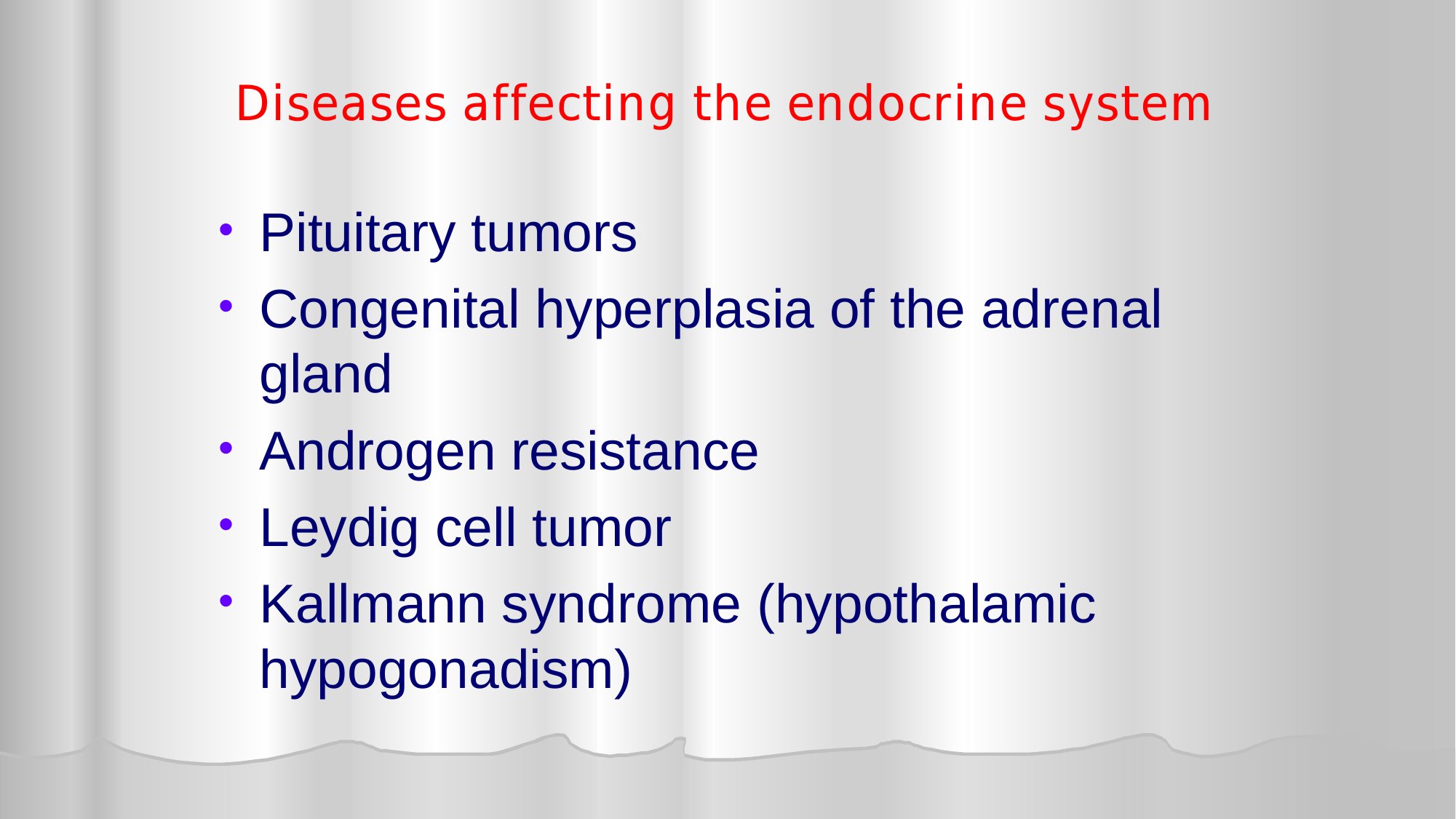

# Diseases affecting the endocrine system
Pituitary tumors
Congenital hyperplasia of the adrenal gland
Androgen resistance
Leydig cell tumor
Kallmann syndrome (hypothalamic hypogonadism)